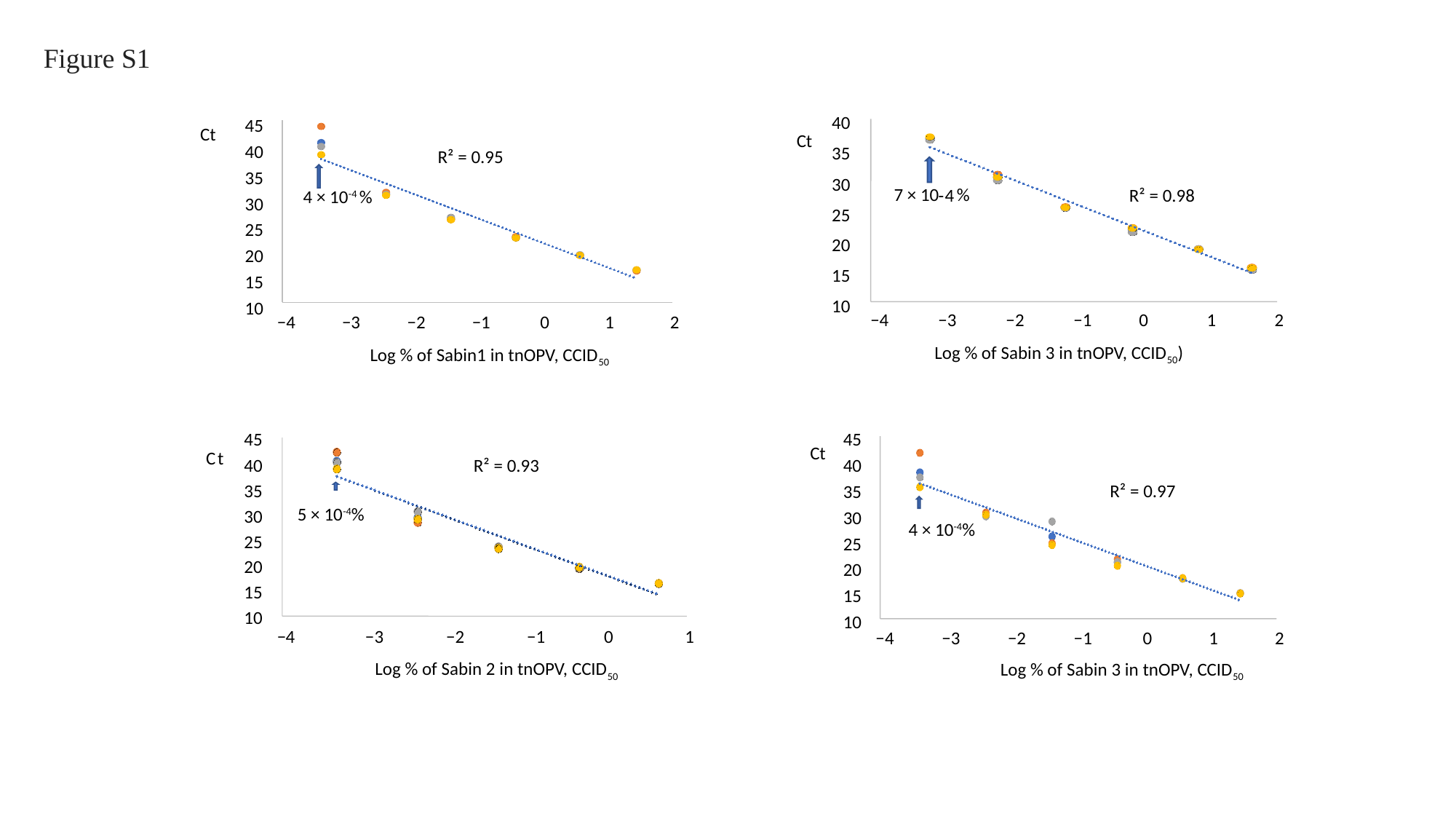

Figure S1
40

Ct

35

30

7 × 10
%
-
4
R² = 0.98
25

20

15

10

2
−4
−3
−2
−1
0
1
Log % of Sabin 3 in tnOPV, CCID50)
45
Ct

40

R² = 0.95

35

4 × 10-4 %

30

25

20

15
10
−4
−3
−2
−1
0
1
2
Log % of Sabin1 in tnOPV, CCID50
45
Ct

40

R² = 0.97
35

30

4 × 10-4%

25

20

15

10

−4
−3
−2
−1
0
1
2
Log % of Sabin 3 in tnOPV, CCID50
45

C
t

40
R² = 0.93

35

5 × 10-4%
30

25

20

15
10

−
4
−3
−2
−1
0
1
Log % of Sabin 2 in tnOPV, CCID50